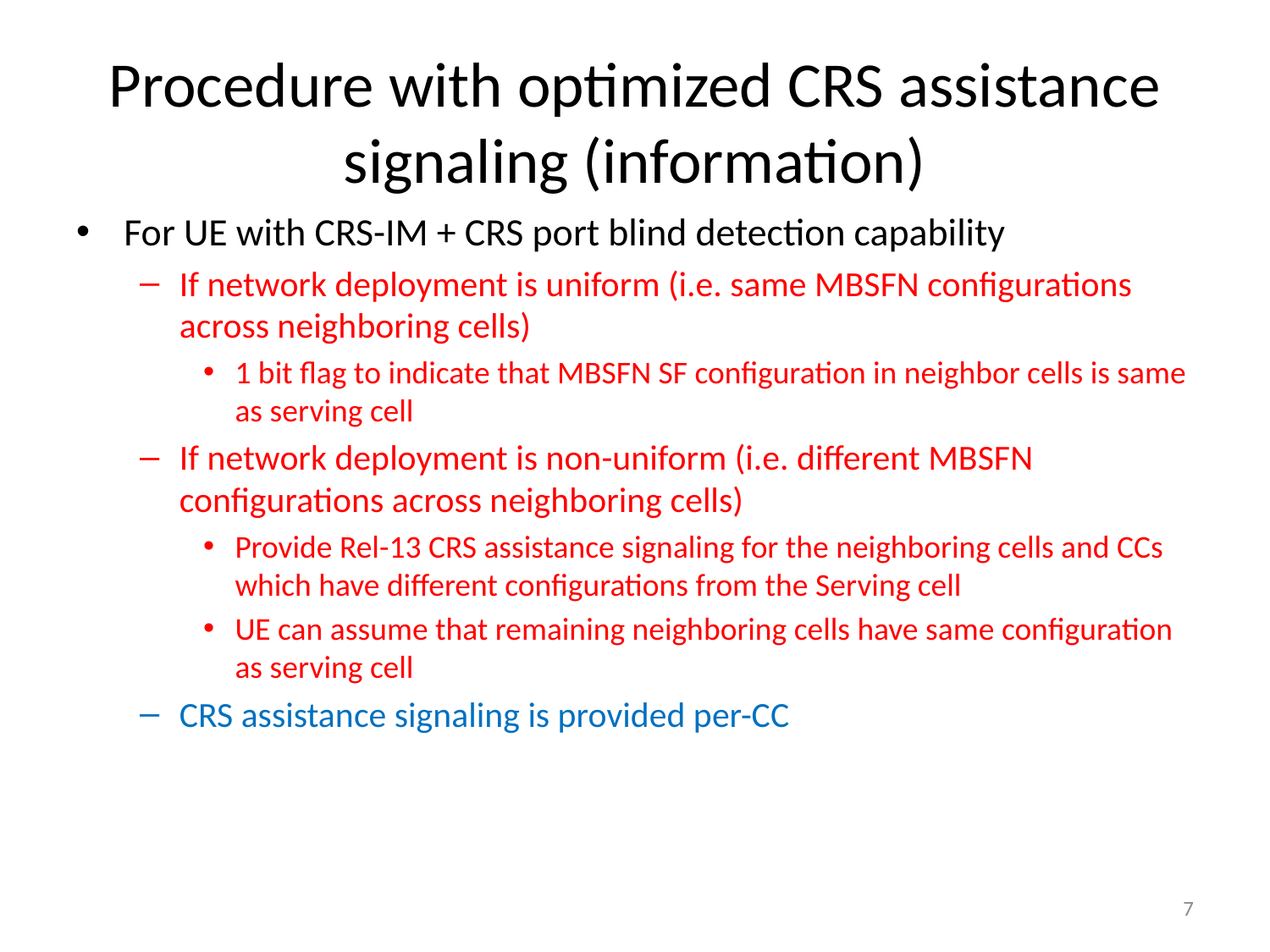

# Procedure with optimized CRS assistance signaling (information)
For UE with CRS-IM + CRS port blind detection capability
If network deployment is uniform (i.e. same MBSFN configurations across neighboring cells)
1 bit flag to indicate that MBSFN SF configuration in neighbor cells is same as serving cell
If network deployment is non-uniform (i.e. different MBSFN configurations across neighboring cells)
Provide Rel-13 CRS assistance signaling for the neighboring cells and CCs which have different configurations from the Serving cell
UE can assume that remaining neighboring cells have same configuration as serving cell
CRS assistance signaling is provided per-CC

7